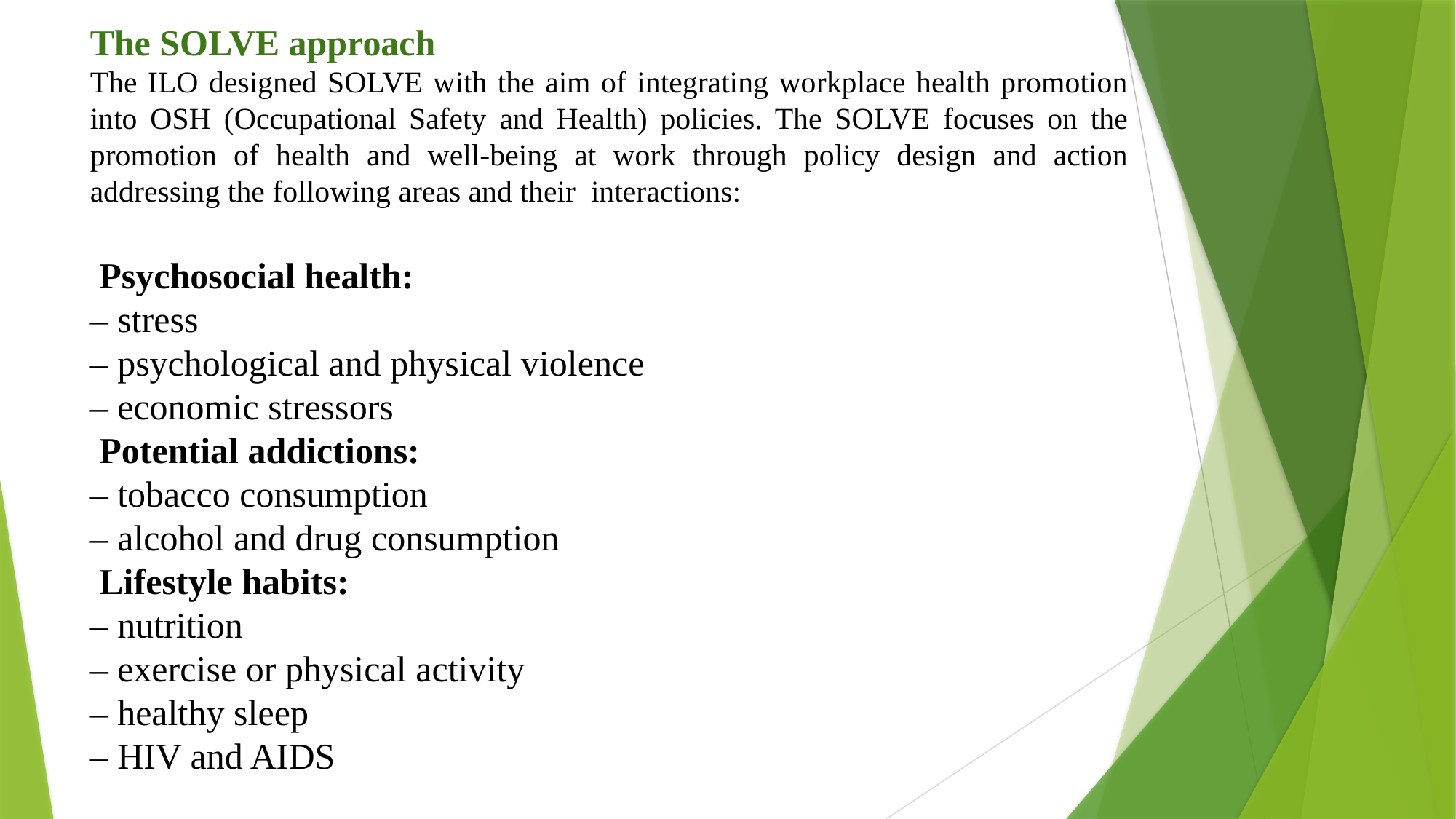

The SOLVE approach
The ILO designed SOLVE with the aim of integrating workplace health promotion into OSH (Occupational Safety and Health) policies. The SOLVE focuses on the promotion of health and well-being at work through policy design and action addressing the following areas and their  interactions:

 Psychosocial health:
– stress
– psychological and physical violence
– economic stressors
 Potential addictions:
– tobacco consumption
– alcohol and drug consumption
 Lifestyle habits:
– nutrition
– exercise or physical activity
– healthy sleep
– HIV and AIDS